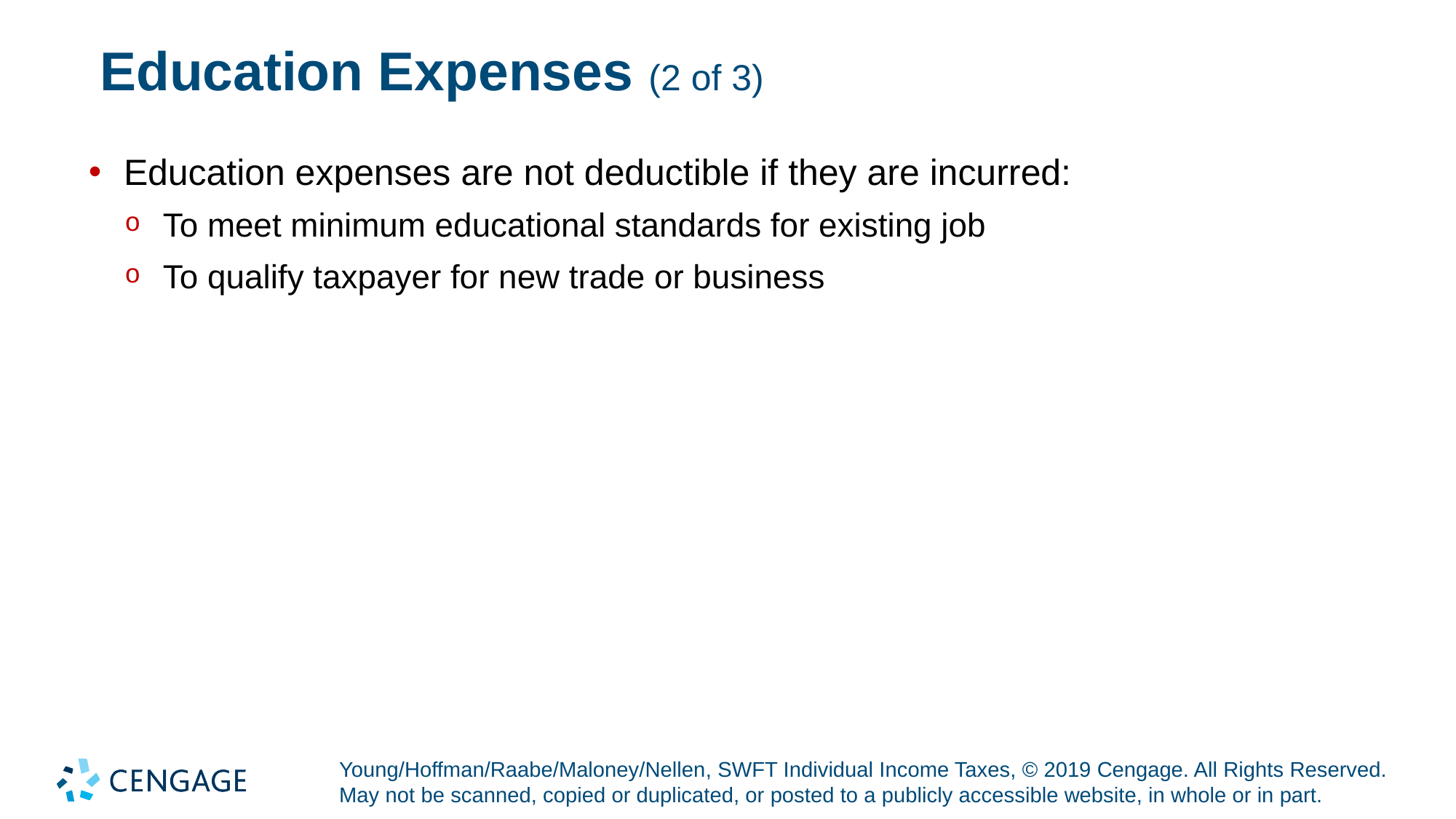

# Education Expenses (2 of 3)
Education expenses are not deductible if they are incurred:
To meet minimum educational standards for existing job
To qualify taxpayer for new trade or business